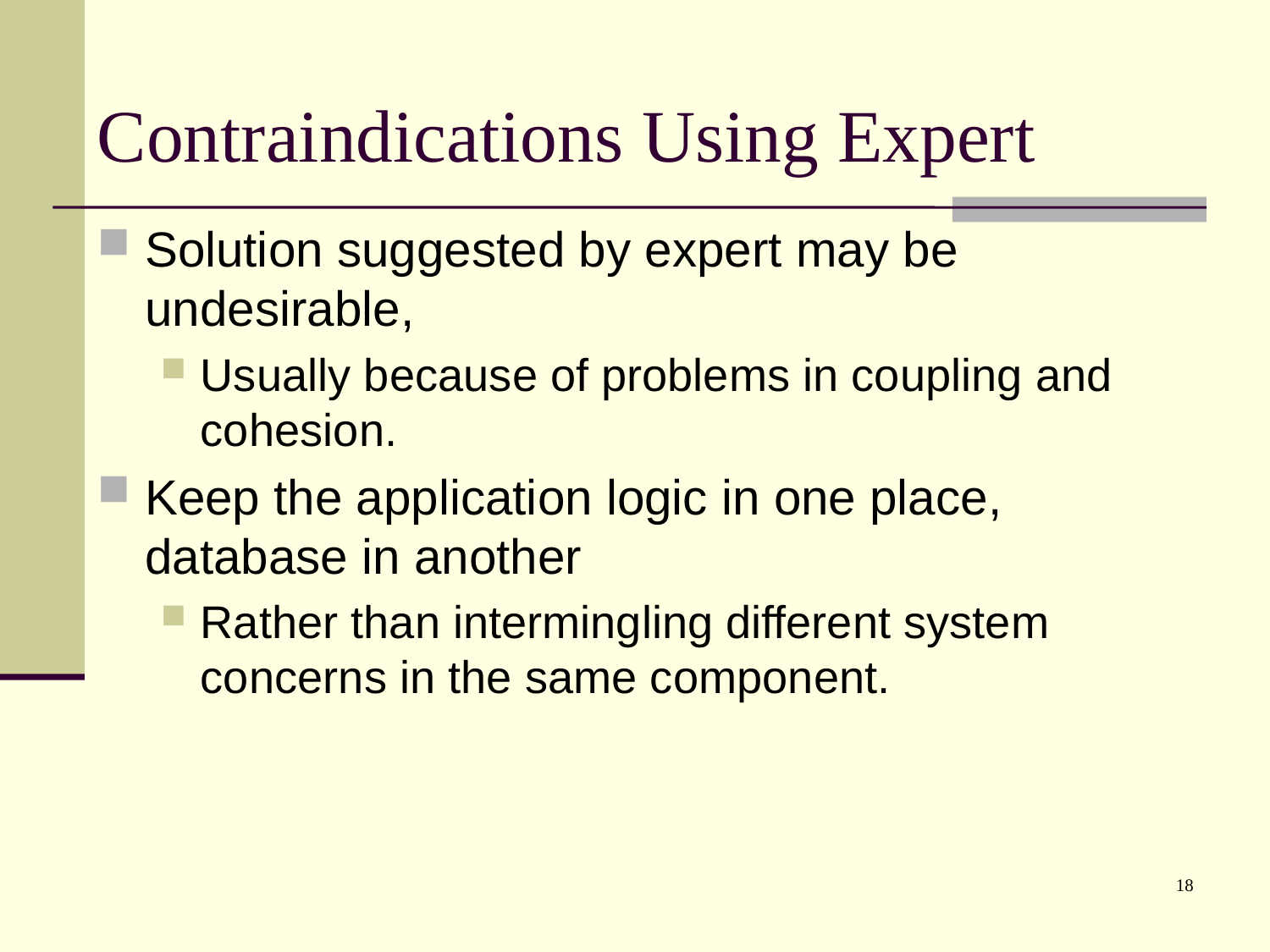

# Contraindications Using Expert
Solution suggested by expert may be undesirable,
Usually because of problems in coupling and cohesion.
Keep the application logic in one place, database in another
Rather than intermingling different system concerns in the same component.
18